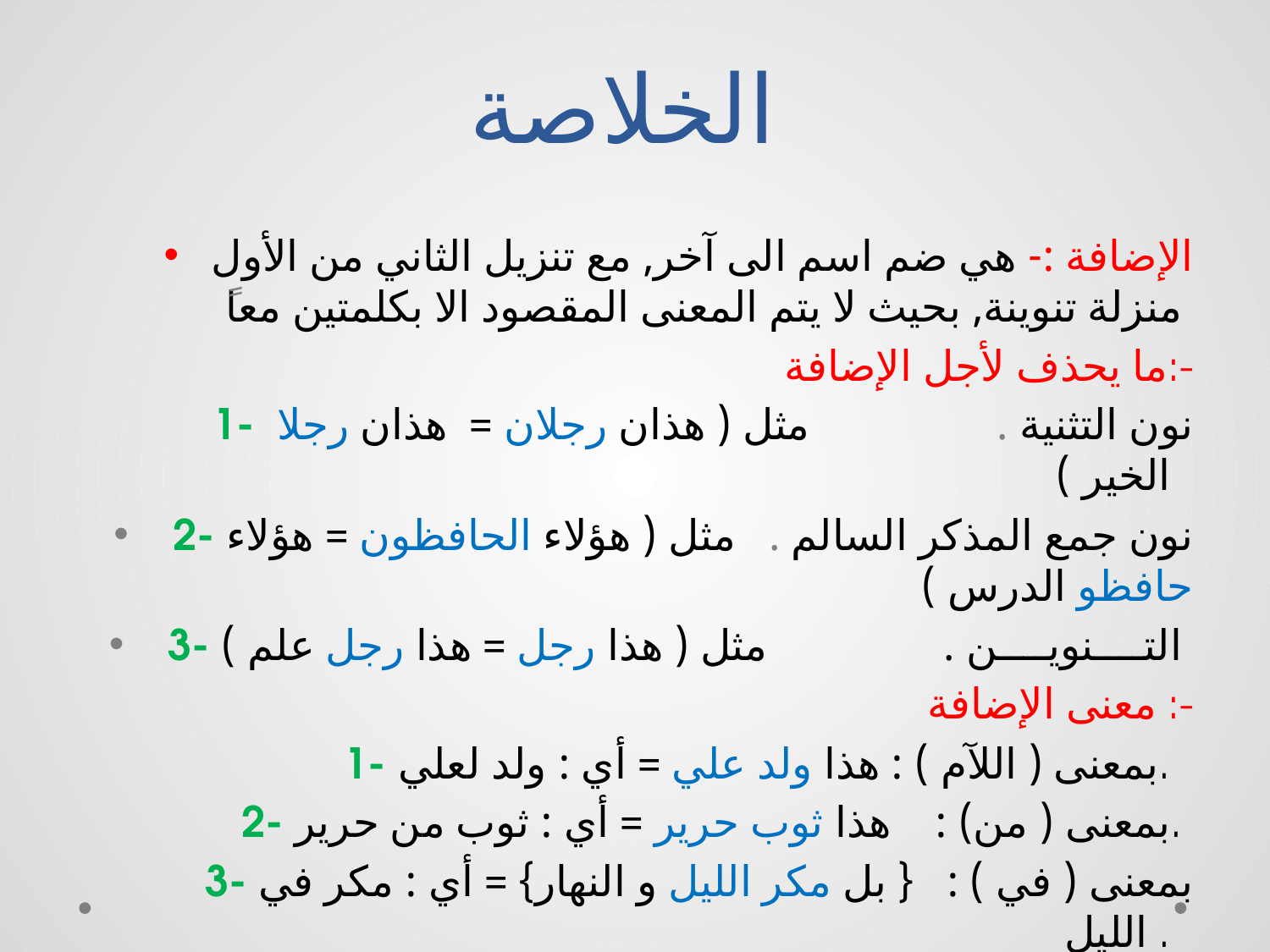

# الخلاصة
الإضافة :- هي ضم اسم الى آخر, مع تنزيل الثاني من الأول منزلة تنوينة, بحيث لا يتم المعنى المقصود الا بكلمتين معاً
ما يحذف لأجل الإضافة:-
 1-  نون التثنية .                 مثل ( هذان رجلان =  هذان رجلا الخير )
 2- نون جمع المذكر السالم .   مثل ( هؤلاء الحافظون = هؤلاء حافظو الدرس )
 3- التــــنويــــن .                مثل ( هذا رجل = هذا رجل علم )
معنى الإضافة :-
 1- بمعنى ( اللآم ) : هذا ولد علي = أي : ولد لعلي.
 2- بمعنى ( من) :    هذا ثوب حرير = أي : ثوب من حرير.
 3- بمعنى ( في ) :   { بل مكر الليل و النهار} = أي : مكر في الليل .